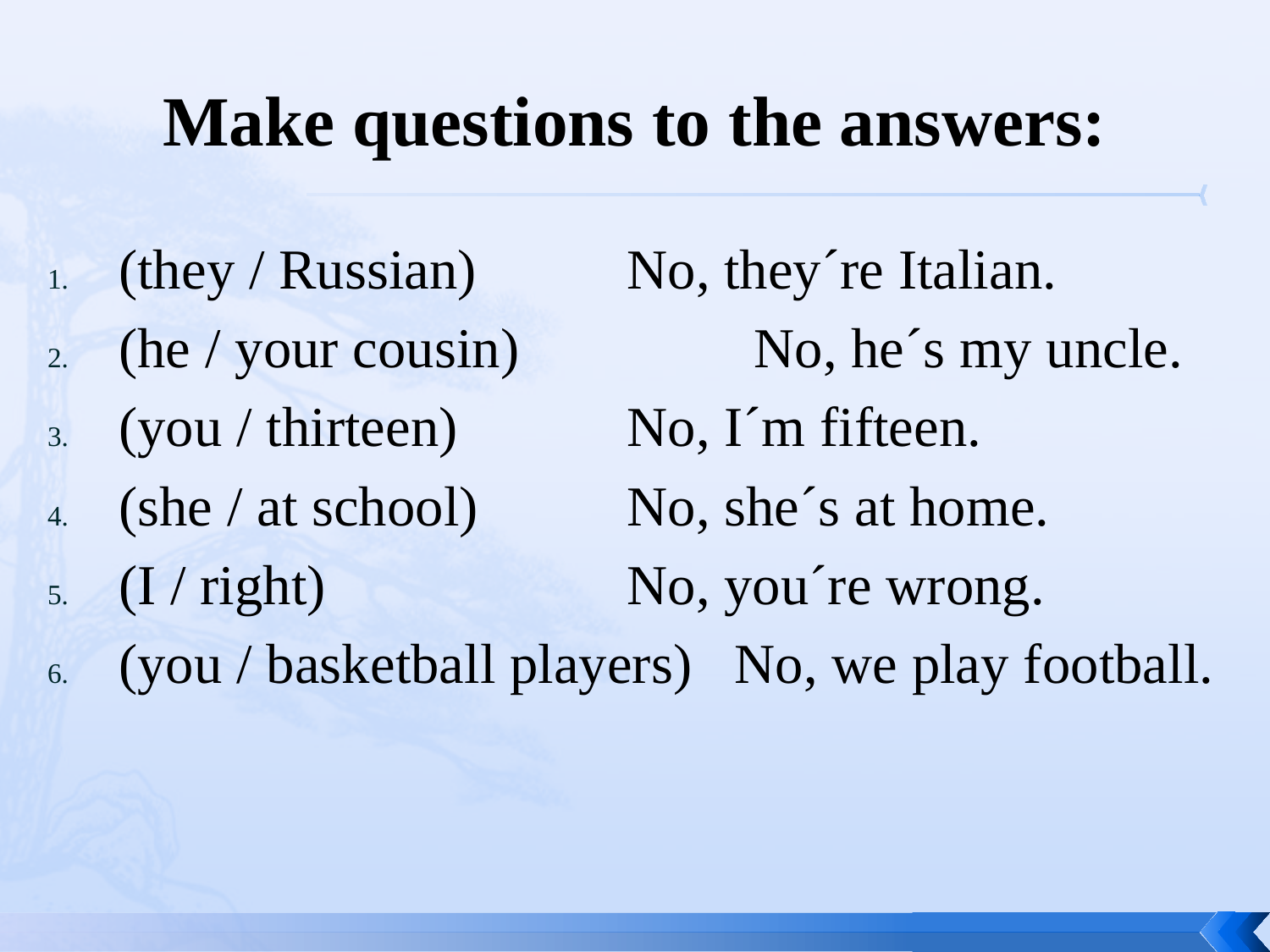

# Make questions to the answers:
(they / Russian)		No, they´re Italian.
(he / your cousin)		No, he´s my uncle.
(you / thirteen)		No, I´m fifteen.
(she / at school)		No, she´s at home.
(I / right)			No, you´re wrong.
(you / basketball players)   No, we play football.